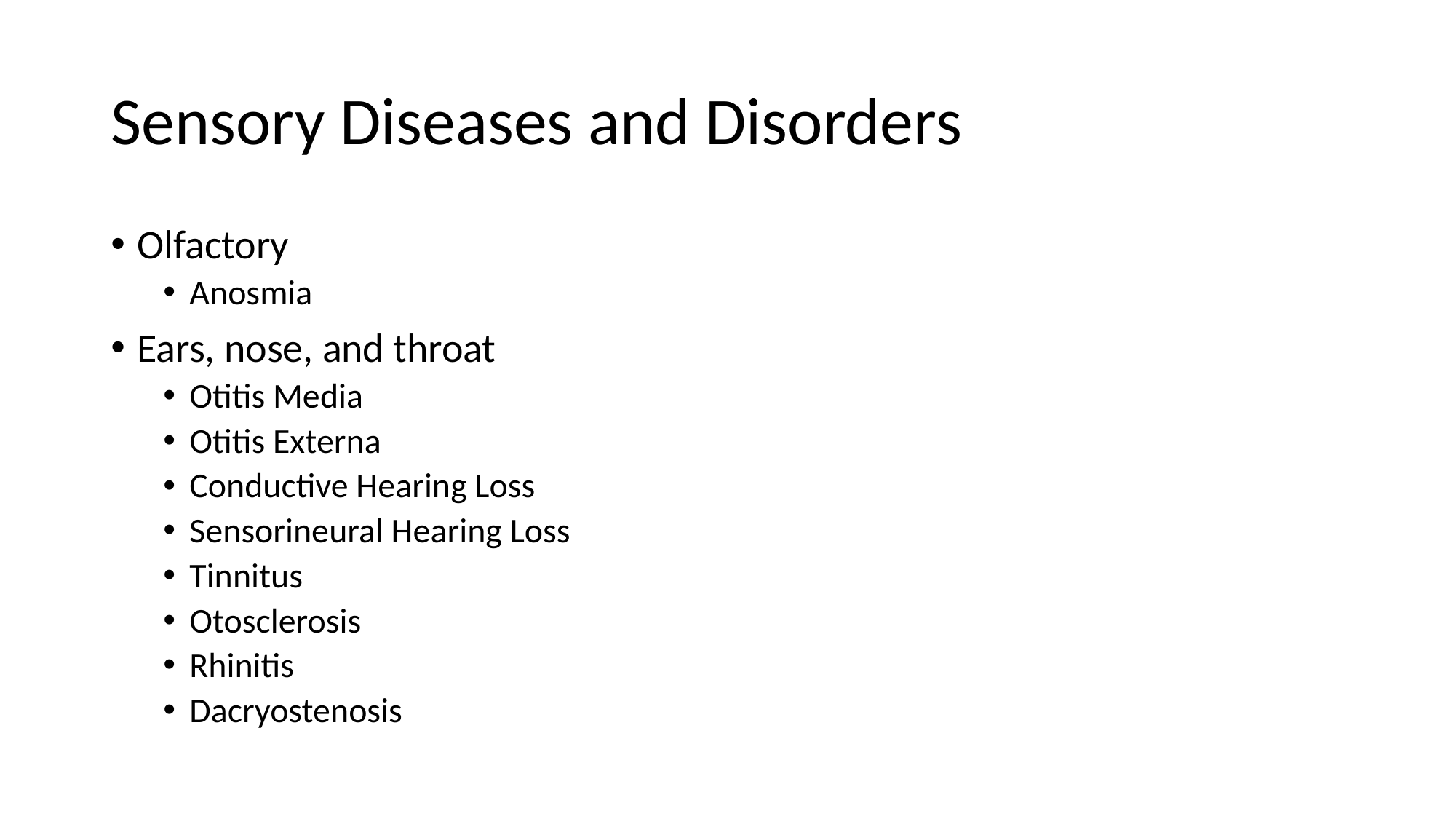

# Sensory Diseases and Disorders
Olfactory
Anosmia
Ears, nose, and throat
Otitis Media
Otitis Externa
Conductive Hearing Loss
Sensorineural Hearing Loss
Tinnitus
Otosclerosis
Rhinitis
Dacryostenosis